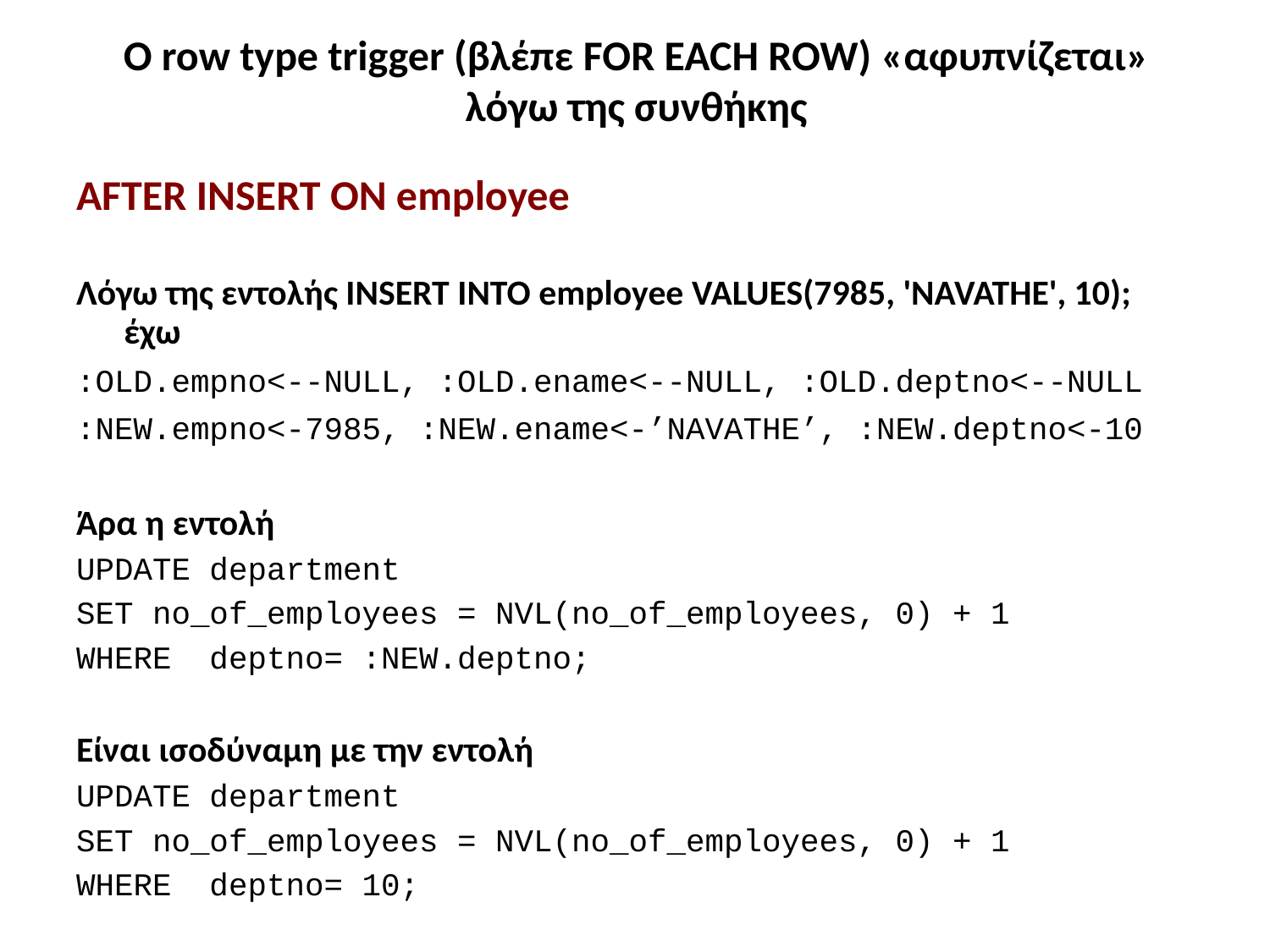

# O row type trigger (βλέπε FOR EACH ROW) «αφυπνίζεται» λόγω της συνθήκης

AFTER INSERT ON employee

Λόγω της εντολής INSERT INTO employee VALUES(7985, 'NAVATHE', 10); έχω
:OLD.empno<--NULL, :OLD.ename<--NULL, :OLD.deptno<--NULL
:NEW.empno<-7985, :NEW.ename<-’NAVATHE’, :NEW.deptno<-10

Άρα η εντολή
UPDATE department
SET no_of_employees = NVL(no_of_employees, 0) + 1
WHERE  deptno= :NEW.deptno;

Είναι ισοδύναμη με την εντολή
UPDATE department
SET no_of_employees = NVL(no_of_employees, 0) + 1
WHERE  deptno= 10;